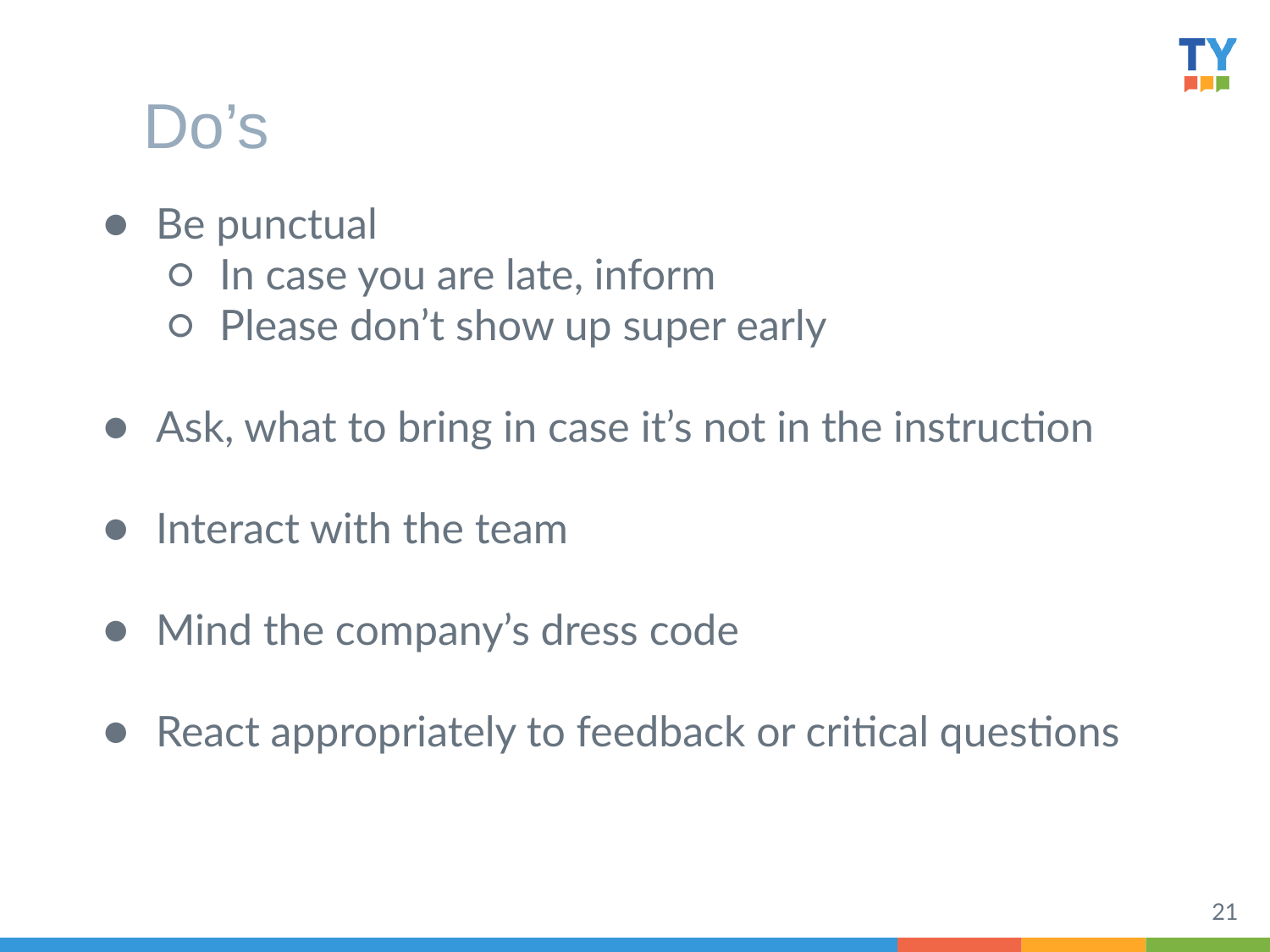

# Do’s

Be punctual
In case you are late, inform
Please don’t show up super early

Ask, what to bring in case it’s not in the instruction

Interact with the team

Mind the company’s dress code

React appropriately to feedback or critical questions

21